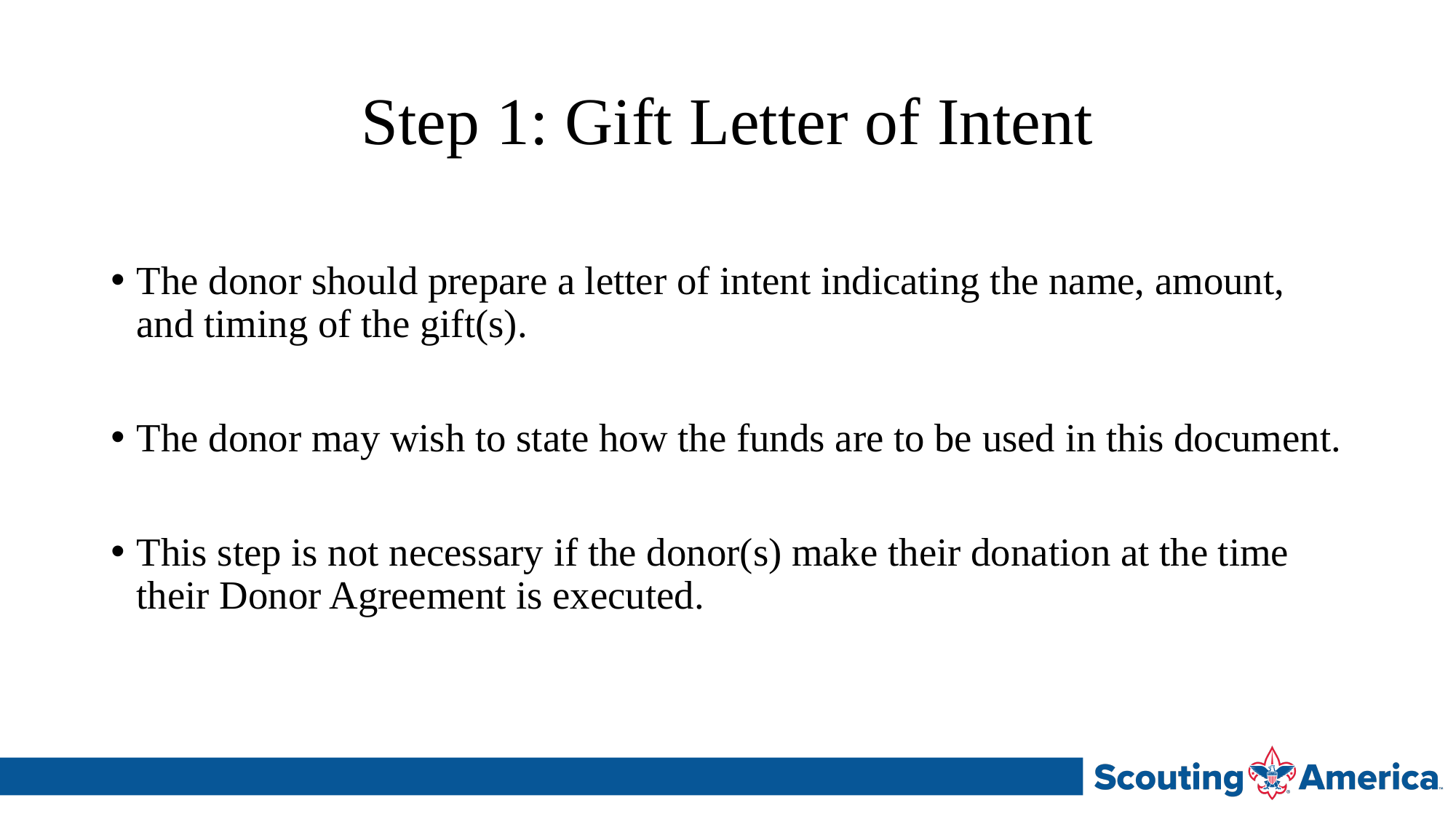

# Step 1: Gift Letter of Intent
The donor should prepare a letter of intent indicating the name, amount, and timing of the gift(s).

The donor may wish to state how the funds are to be used in this document.

This step is not necessary if the donor(s) make their donation at the time their Donor Agreement is executed.